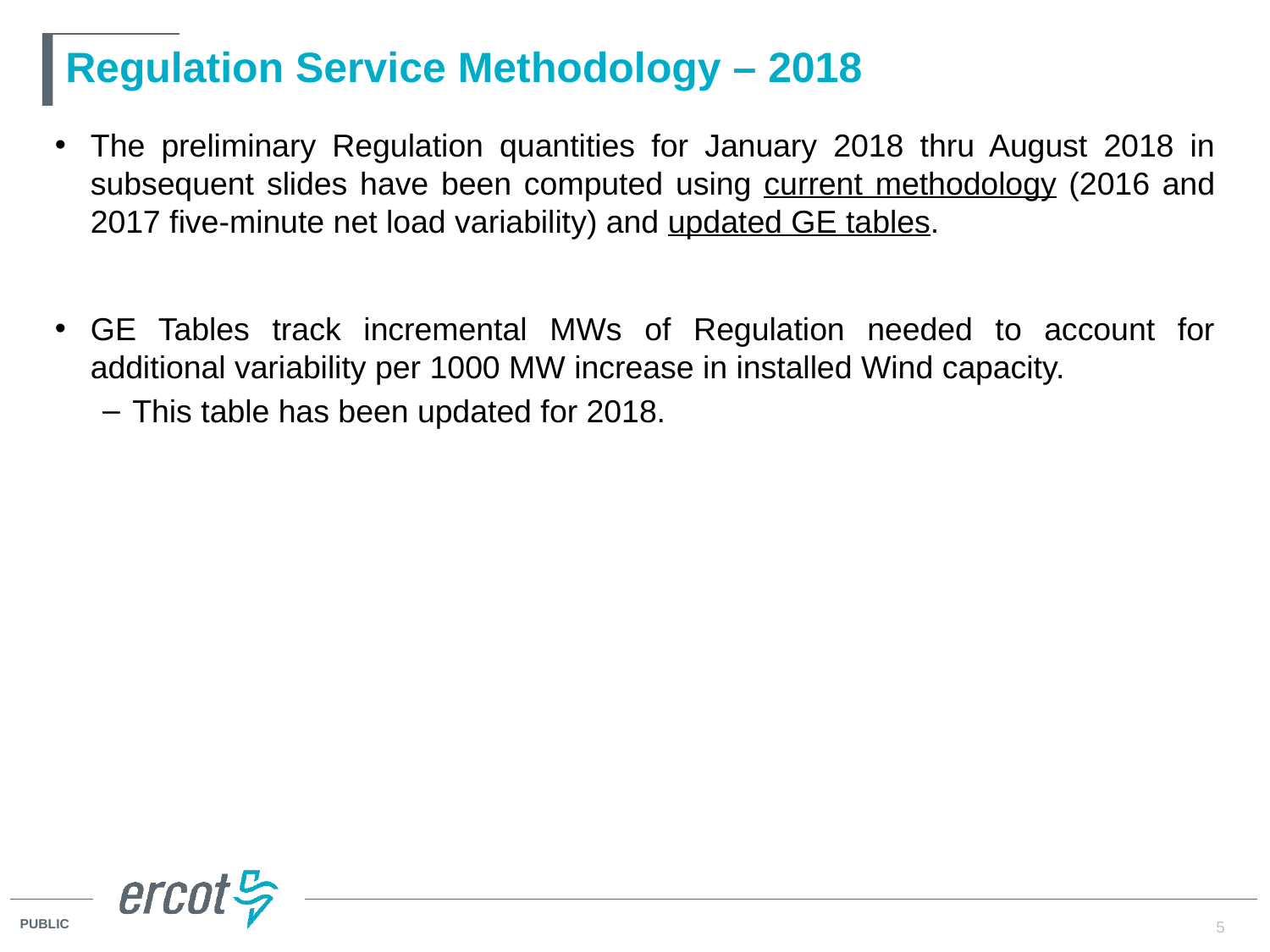

# Regulation Service Methodology – 2018
The preliminary Regulation quantities for January 2018 thru August 2018 in subsequent slides have been computed using current methodology (2016 and 2017 five-minute net load variability) and updated GE tables.

GE Tables track incremental MWs of Regulation needed to account for additional variability per 1000 MW increase in installed Wind capacity.
This table has been updated for 2018.